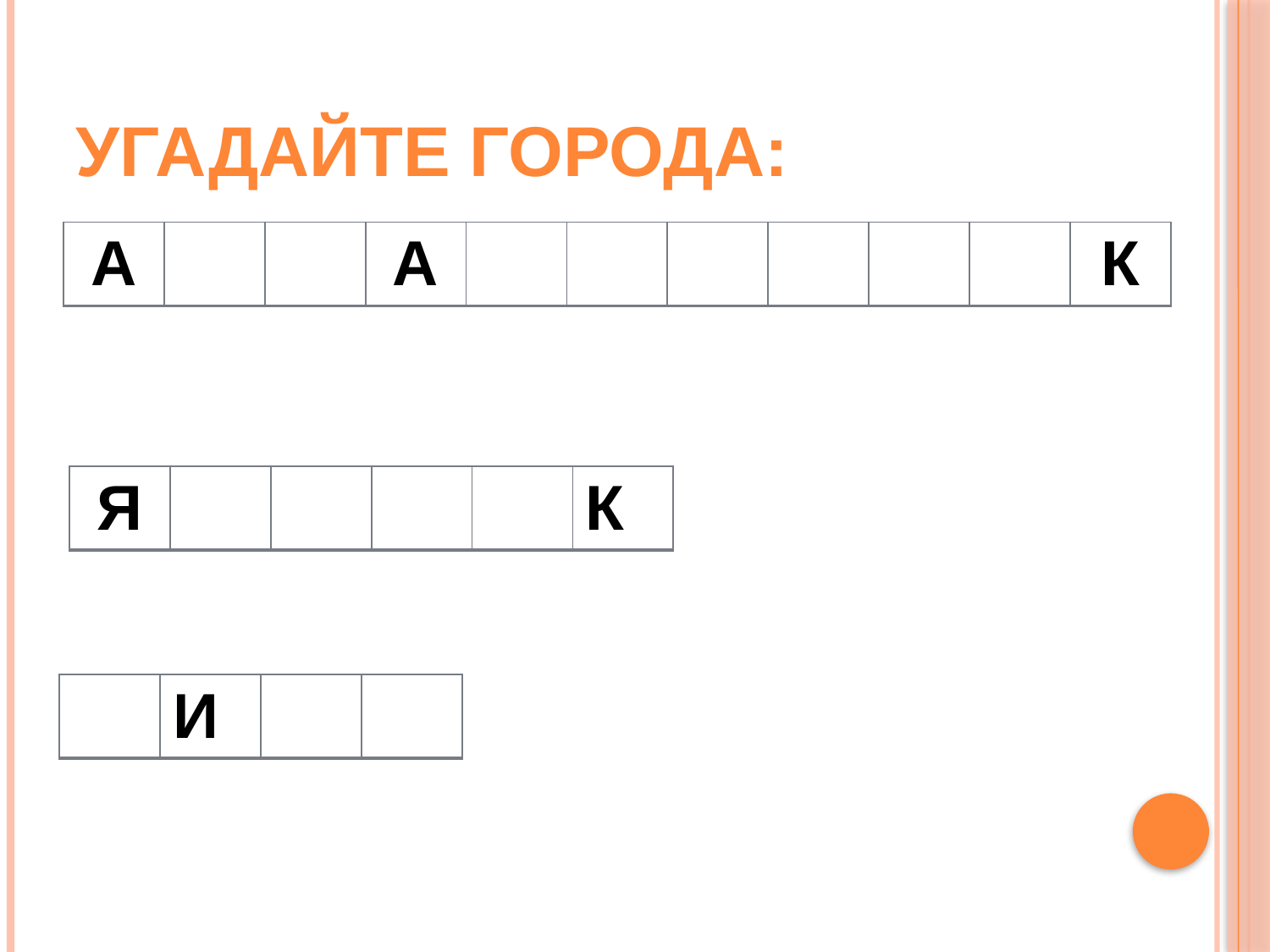

# Угадайте города:
| А |  |  | А |  |  |  |  |  |  | К |
| --- | --- | --- | --- | --- | --- | --- | --- | --- | --- | --- |
| Я |  |  |  |  | К |
| --- | --- | --- | --- | --- | --- |
|  | И |  |  |
| --- | --- | --- | --- |